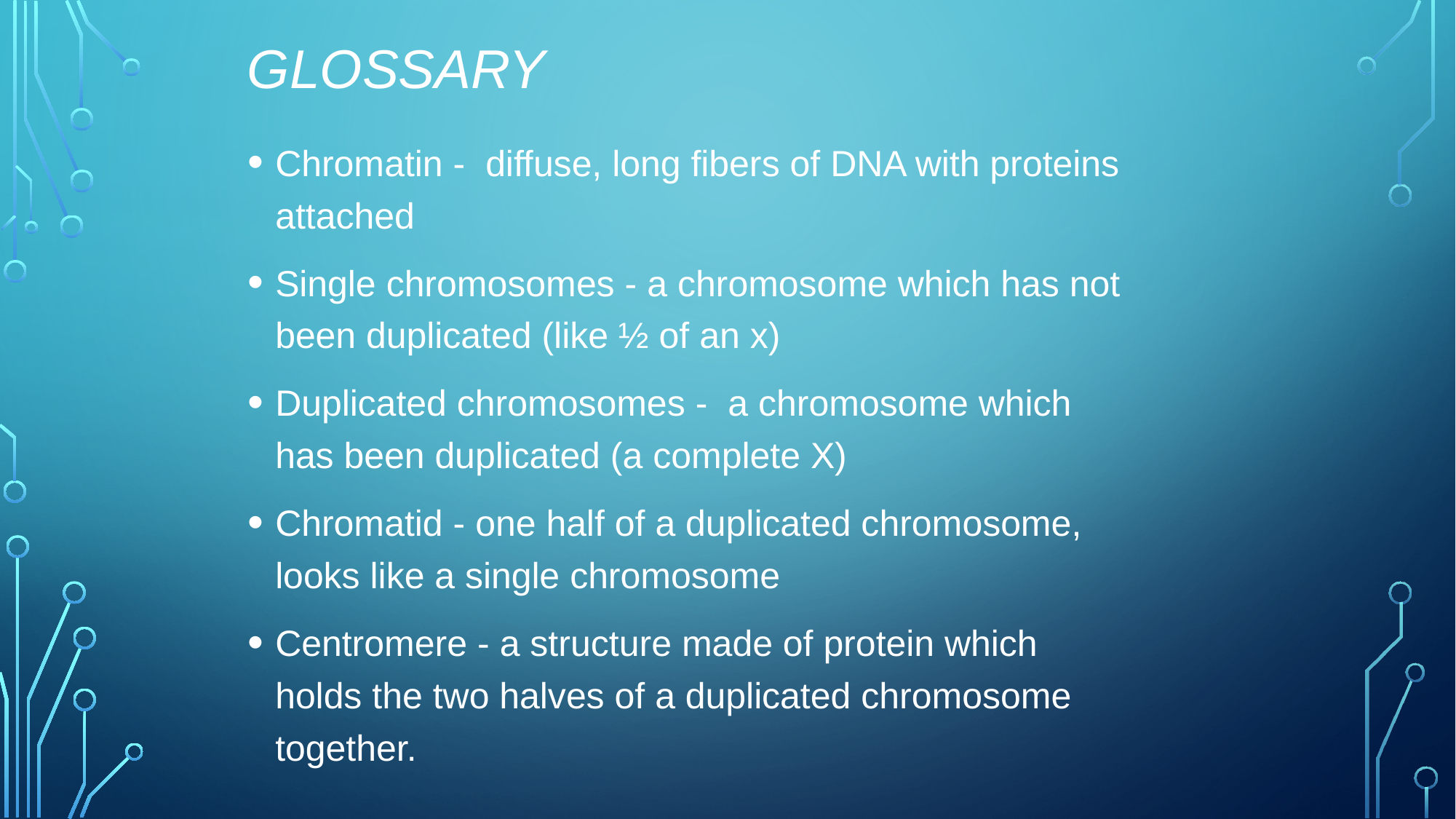

# glossary
Chromatin -  diffuse, long fibers of DNA with proteins attached
Single chromosomes - a chromosome which has not been duplicated (like ½ of an x)
Duplicated chromosomes -  a chromosome which has been duplicated (a complete X)
Chromatid - one half of a duplicated chromosome, looks like a single chromosome
Centromere - a structure made of protein which holds the two halves of a duplicated chromosome together.